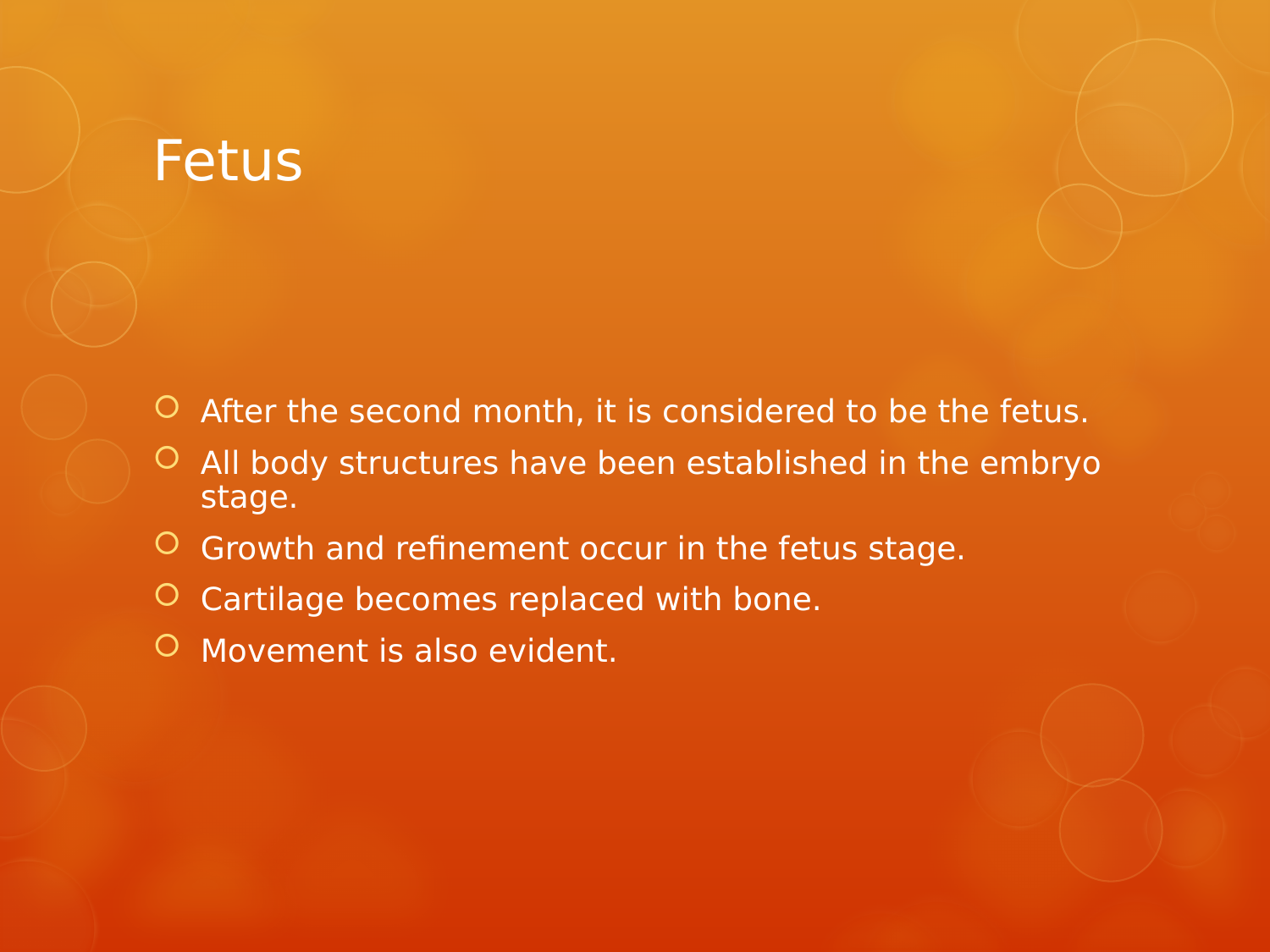

# Fetus
After the second month, it is considered to be the fetus.
All body structures have been established in the embryo stage.
Growth and refinement occur in the fetus stage.
Cartilage becomes replaced with bone.
Movement is also evident.